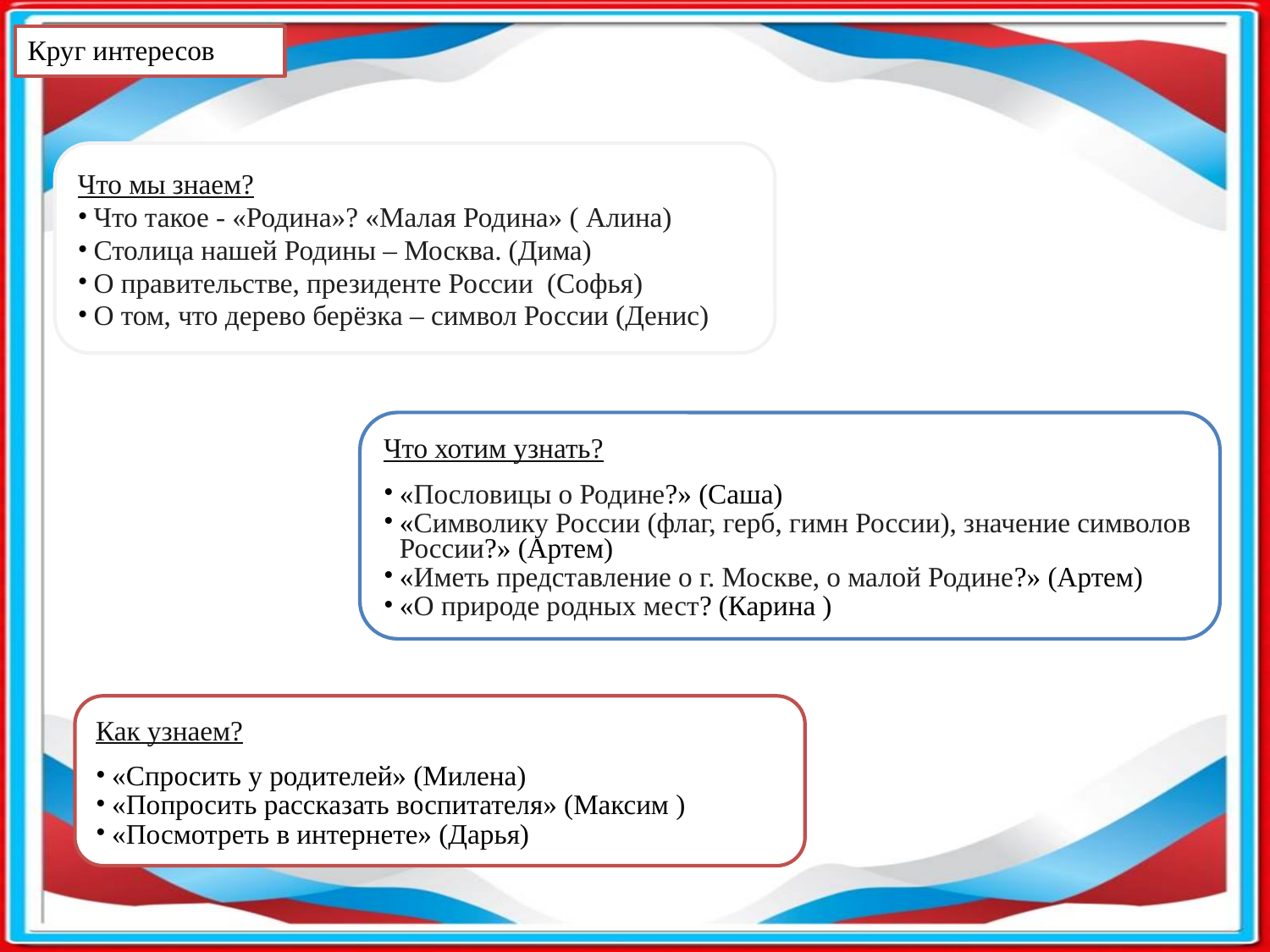

Круг интересов

Что мы знаем?
Что такое - «Родина»? «Малая Родина» ( Алина)
Столица нашей Родины – Москва. (Дима)
О правительстве, президенте России  (Софья)
О том, что дерево берёзка – символ России (Денис)

Что хотим узнать?
«Пословицы о Родине?» (Саша)
«Символику России (флаг, герб, гимн России), значение символов России?» (Артем)
«Иметь представление о г. Москве, о малой Родине?» (Артем)
«О природе родных мест? (Карина )
Как узнаем?
«Спросить у родителей» (Милена)
«Попросить рассказать воспитателя» (Максим )
«Посмотреть в интернете» (Дарья)